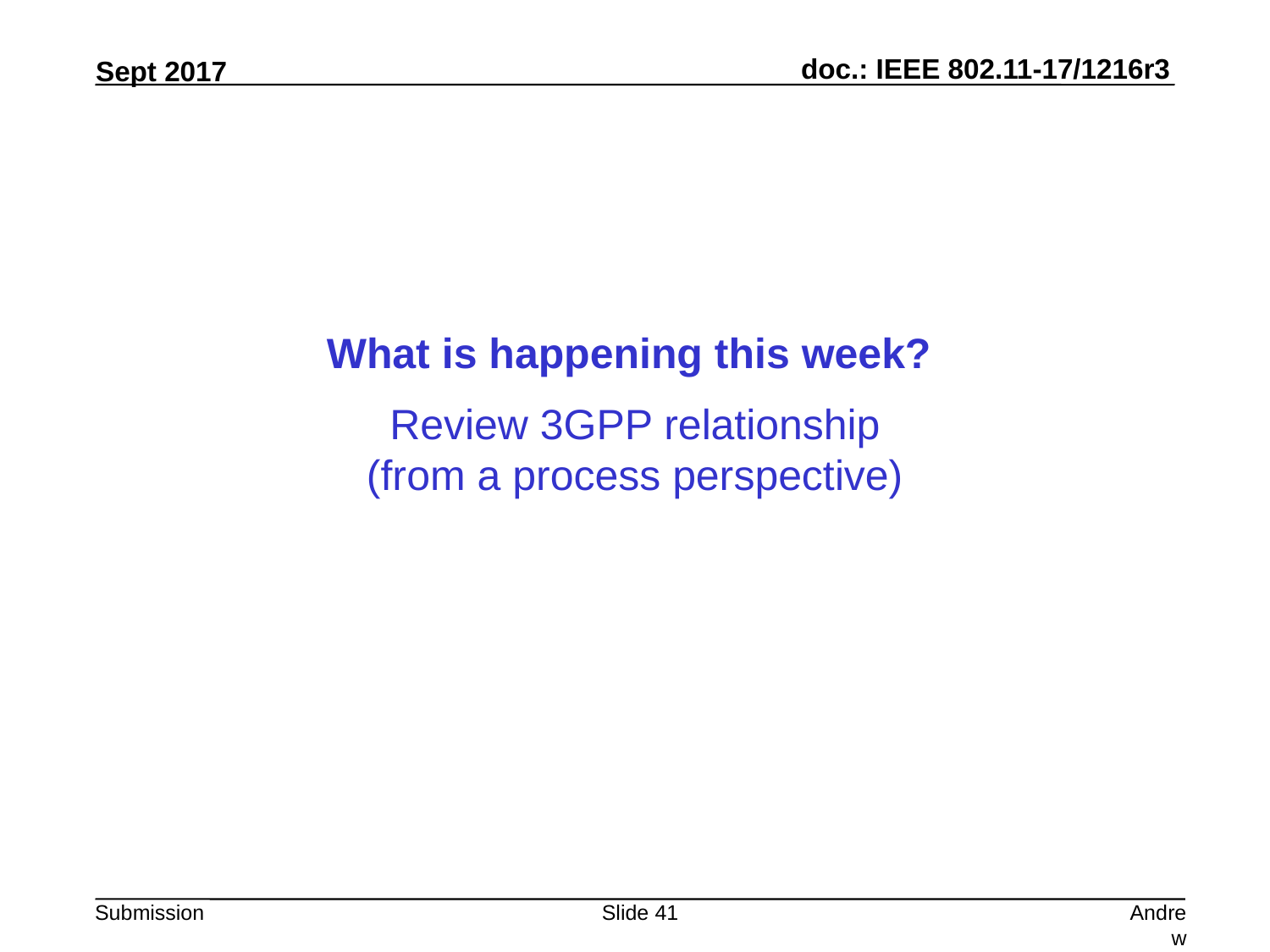

What is happening this week?
Review 3GPP relationship
(from a process perspective)
Slide 41
Andrew Myles, Cisco